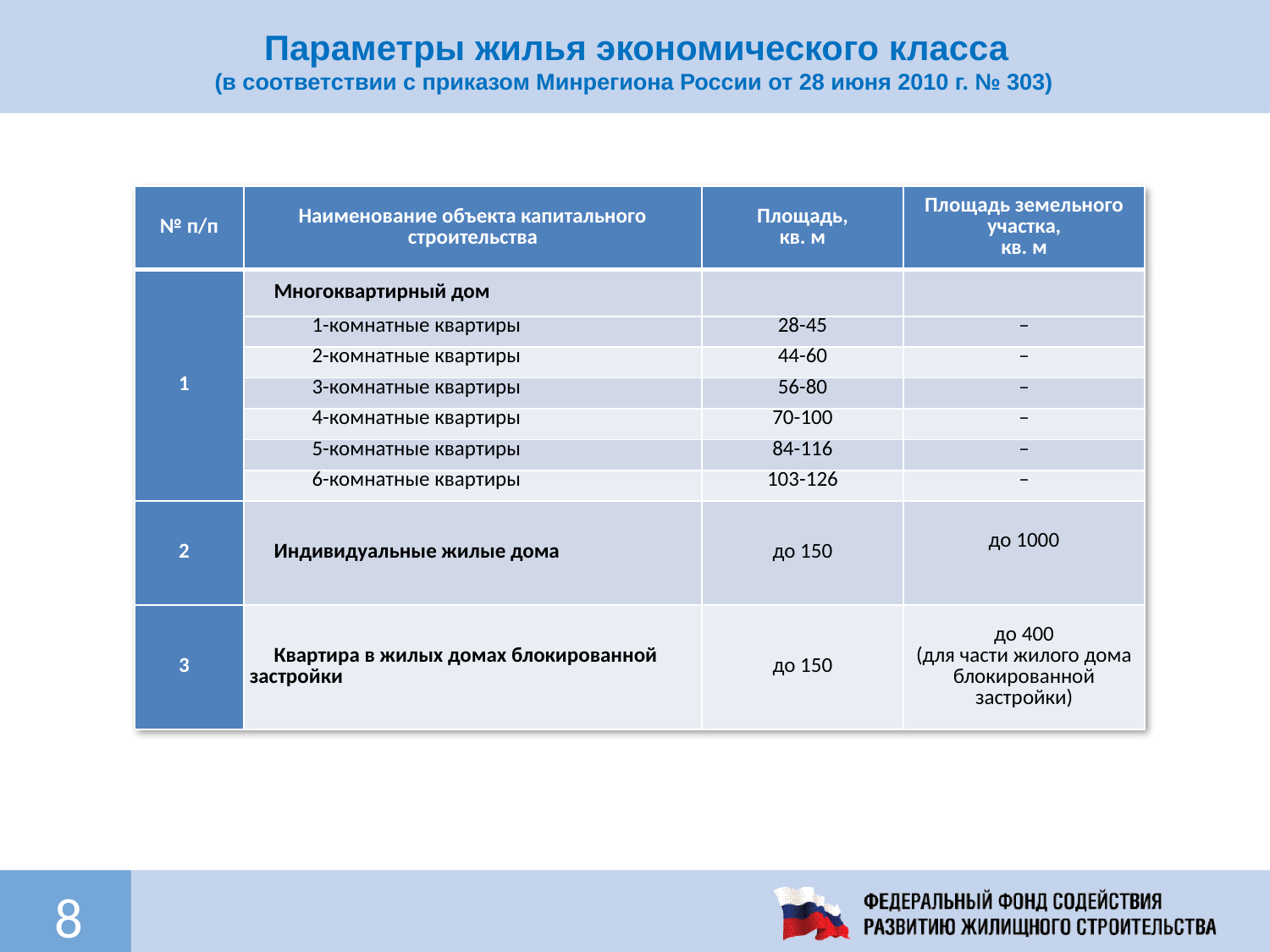

# Параметры жилья экономического класса (в соответствии с приказом Минрегиона России от 28 июня 2010 г. № 303)
| № п/п | Наименование объекта капитального строительства | Площадь, кв. м | Площадь земельного участка, кв. м |
| --- | --- | --- | --- |
| 1 | Многоквартирный дом |  |  |
|  | 1-комнатные квартиры | 28-45 | – |
|  | 2-комнатные квартиры | 44-60 | – |
|  | 3-комнатные квартиры | 56-80 | – |
|  | 4-комнатные квартиры | 70-100 | – |
|  | 5-комнатные квартиры | 84-116 | – |
|  | 6-комнатные квартиры | 103-126 | – |
| 2 | Индивидуальные жилые дома | до 150 | до 1000 |
| 3 | Квартира в жилых домах блокированной застройки | до 150 | до 400 (для части жилого дома блокированной застройки) |
8